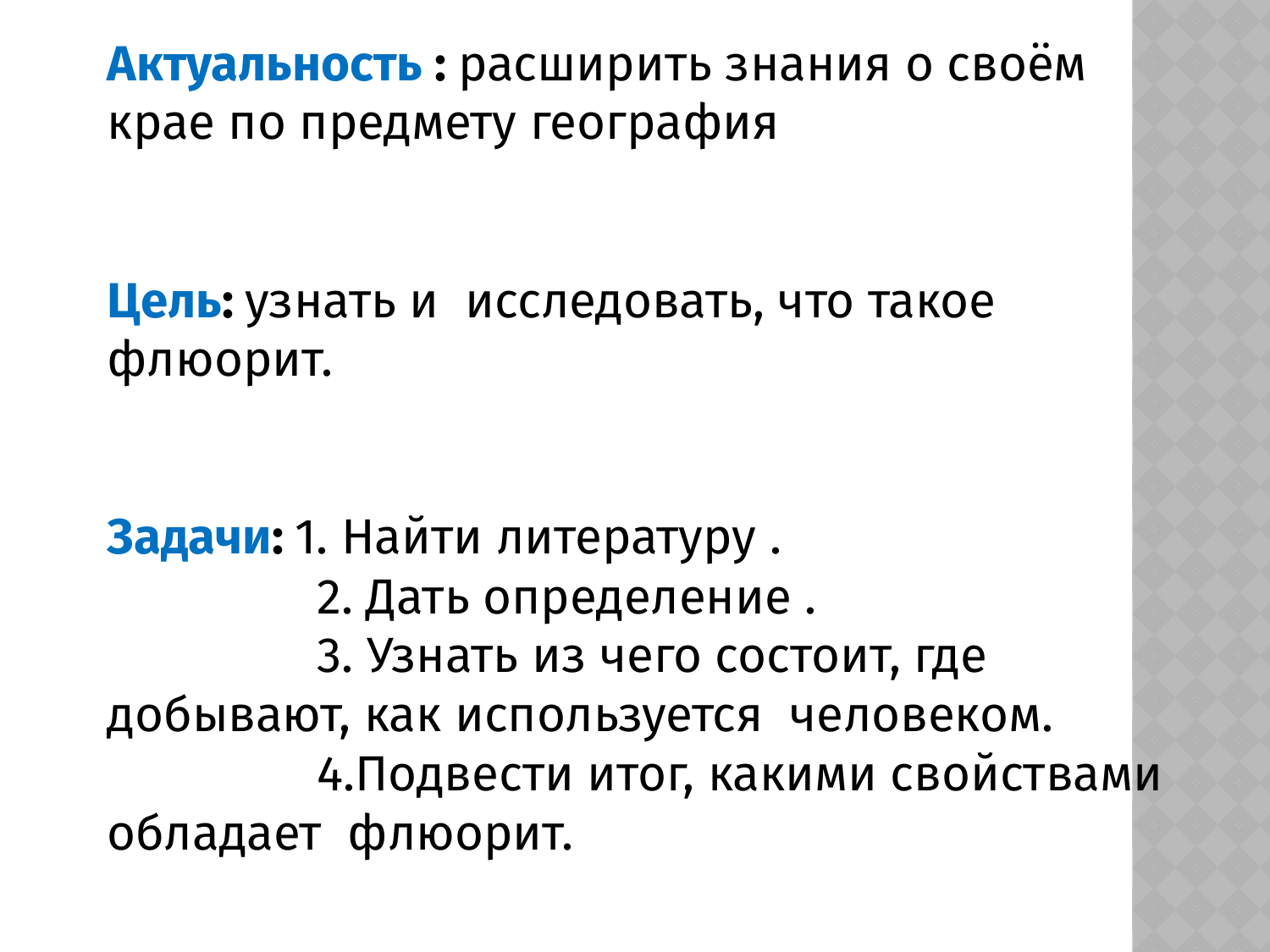

Актуальность : расширить знания о своём крае по предмету география

Цель: узнать и  исследовать, что такое флюорит.

Задачи: 1. Найти литературу .
                2. Дать определение .
                3. Узнать из чего состоит, где добывают, как используется  человеком.
                4.Подвести итог, какими свойствами обладает  флюорит.